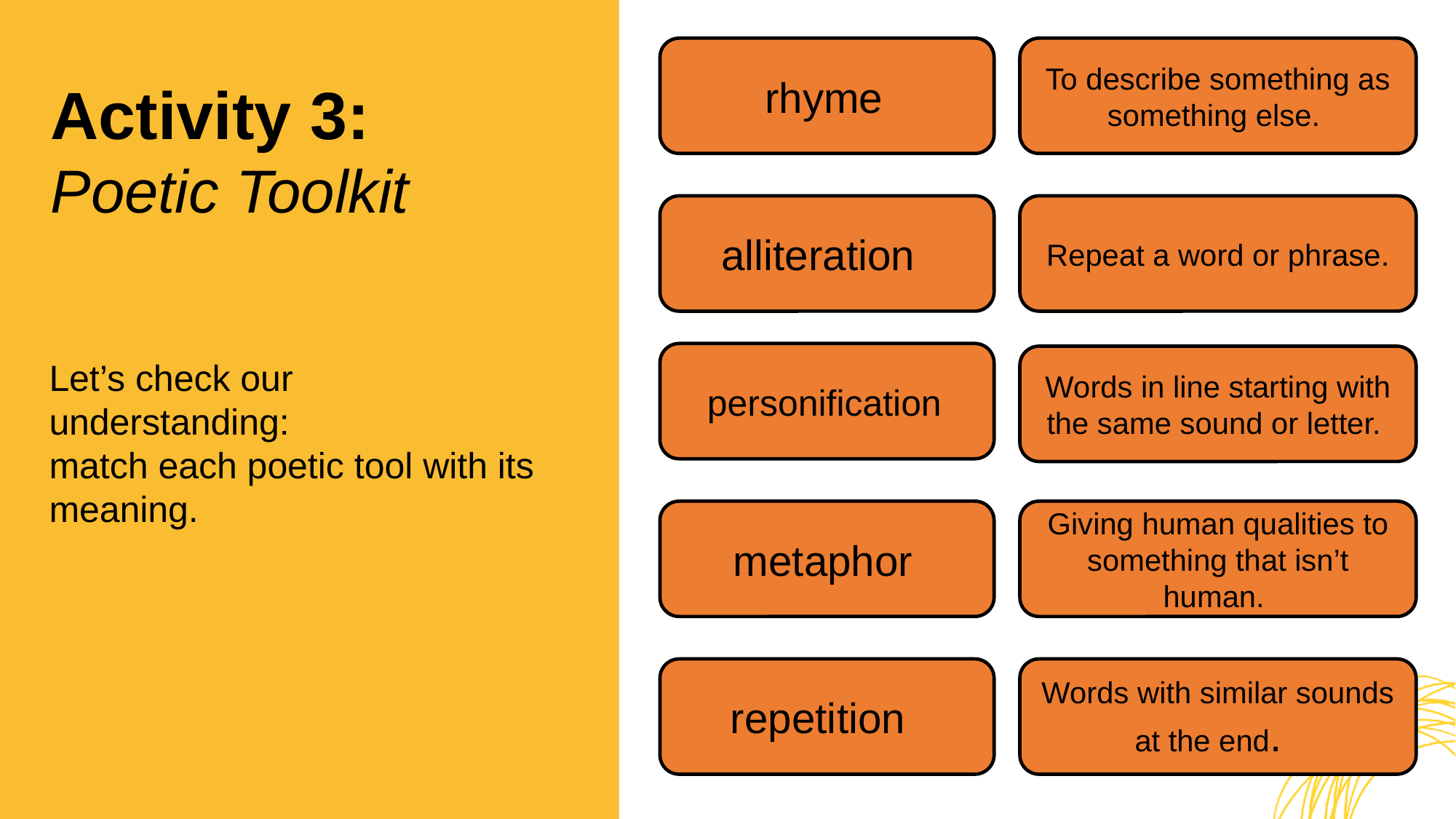

rhyme
To describe something as something else.
Activity 3:
Poetic Toolkit
alliteration
Repeat a word or phrase.
personification
Words in line starting with the same sound or letter.
Let’s check our understanding:
match each poetic tool with its meaning.
metaphor
Giving human qualities to something that isn’t human.
repetition
Words with similar sounds at the end.